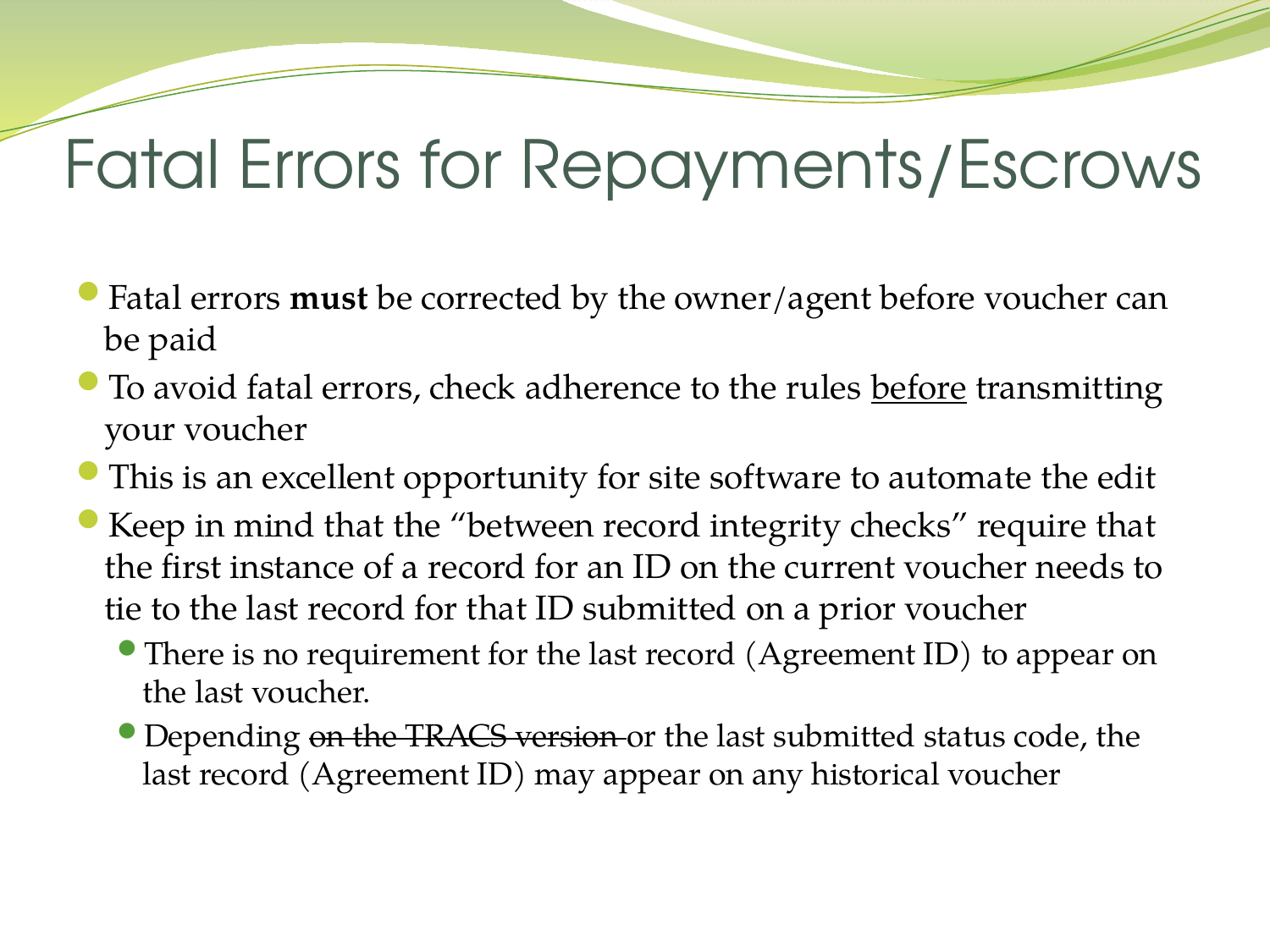

# Fatal Errors for Repayments/Escrows
Fatal errors must be corrected by the owner/agent before voucher can be paid
To avoid fatal errors, check adherence to the rules before transmitting your voucher
This is an excellent opportunity for site software to automate the edit
Keep in mind that the “between record integrity checks” require that the first instance of a record for an ID on the current voucher needs to tie to the last record for that ID submitted on a prior voucher
There is no requirement for the last record (Agreement ID) to appear on the last voucher.
Depending on the TRACS version or the last submitted status code, the last record (Agreement ID) may appear on any historical voucher